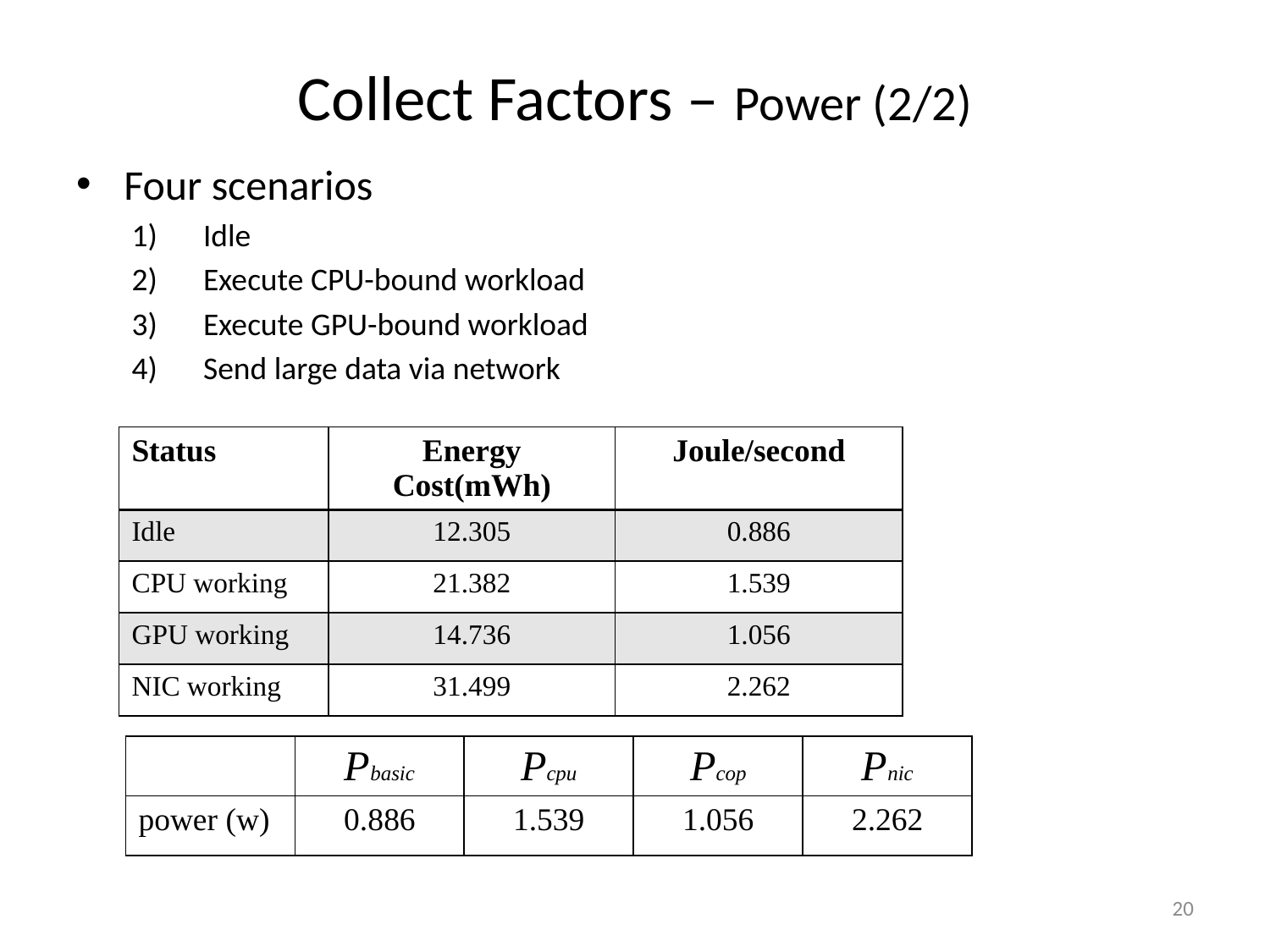

# Collect Factors – Power (2/2)
Four scenarios
Idle
Execute CPU-bound workload
Execute GPU-bound workload
Send large data via network

| Status | Energy Cost(mWh) | Joule/second |
| --- | --- | --- |
| Idle | 12.305 | 0.886 |
| CPU working | 21.382 | 1.539 |
| GPU working | 14.736 | 1.056 |
| NIC working | 31.499 | 2.262 |
|  | Pbasic | Pcpu | Pcop | Pnic |
| --- | --- | --- | --- | --- |
| power (w) | 0.886 | 1.539 | 1.056 | 2.262 |
20